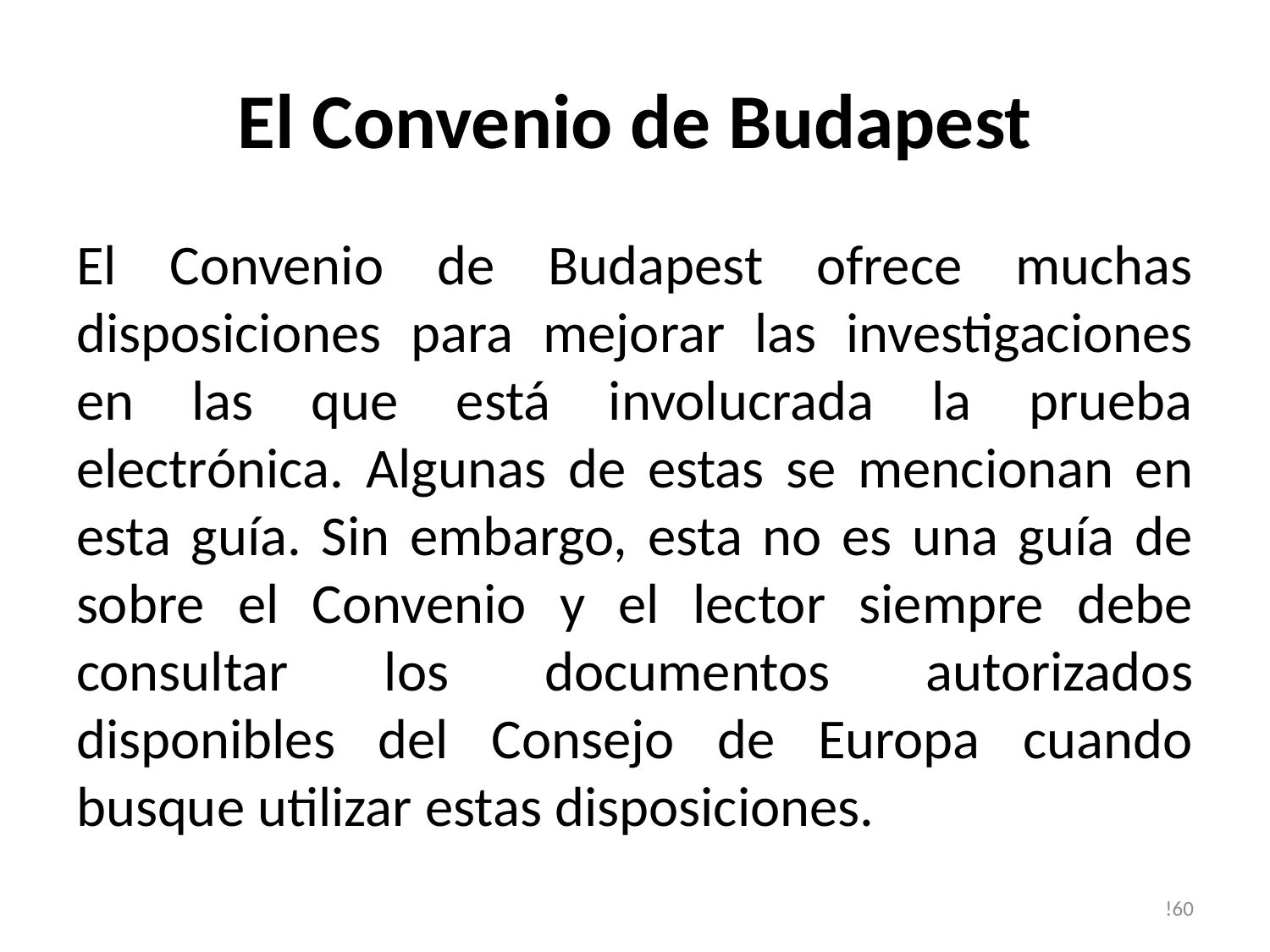

# El Convenio de Budapest
El Convenio de Budapest ofrece muchas disposiciones para mejorar las investigaciones en las que está involucrada la prueba electrónica. Algunas de estas se mencionan en esta guía. Sin embargo, esta no es una guía de sobre el Convenio y el lector siempre debe consultar los documentos autorizados disponibles del Consejo de Europa cuando busque utilizar estas disposiciones.

!60